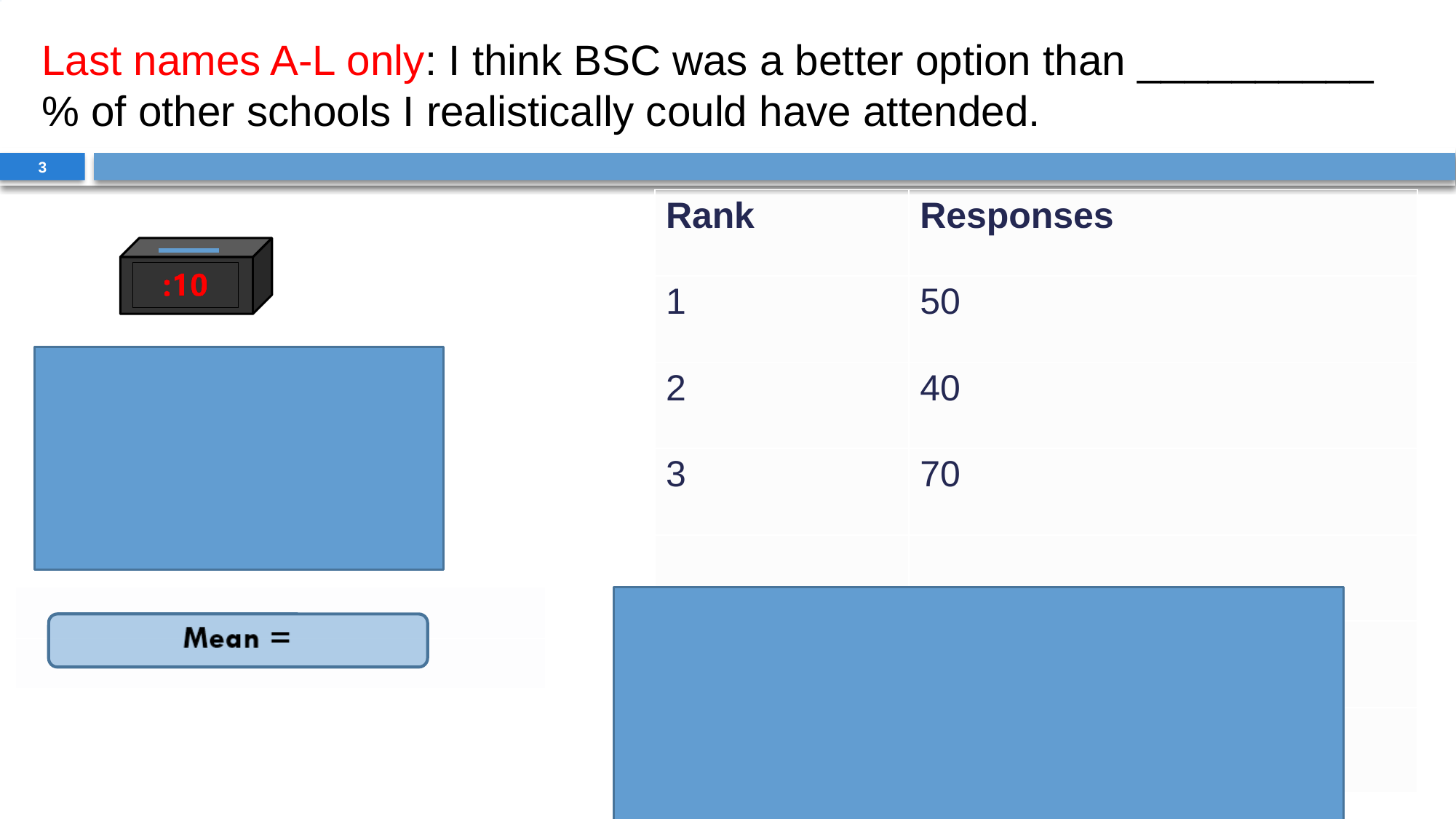

# Last names A-L only: I think BSC was a better option than __________ % of other schools I realistically could have attended.
3
| Rank | Responses |
| --- | --- |
| 1 | 50 |
| 2 | 40 |
| 3 | 70 |
|  |  |
|  |  |
|  |  |

|  |
| --- |
|  |